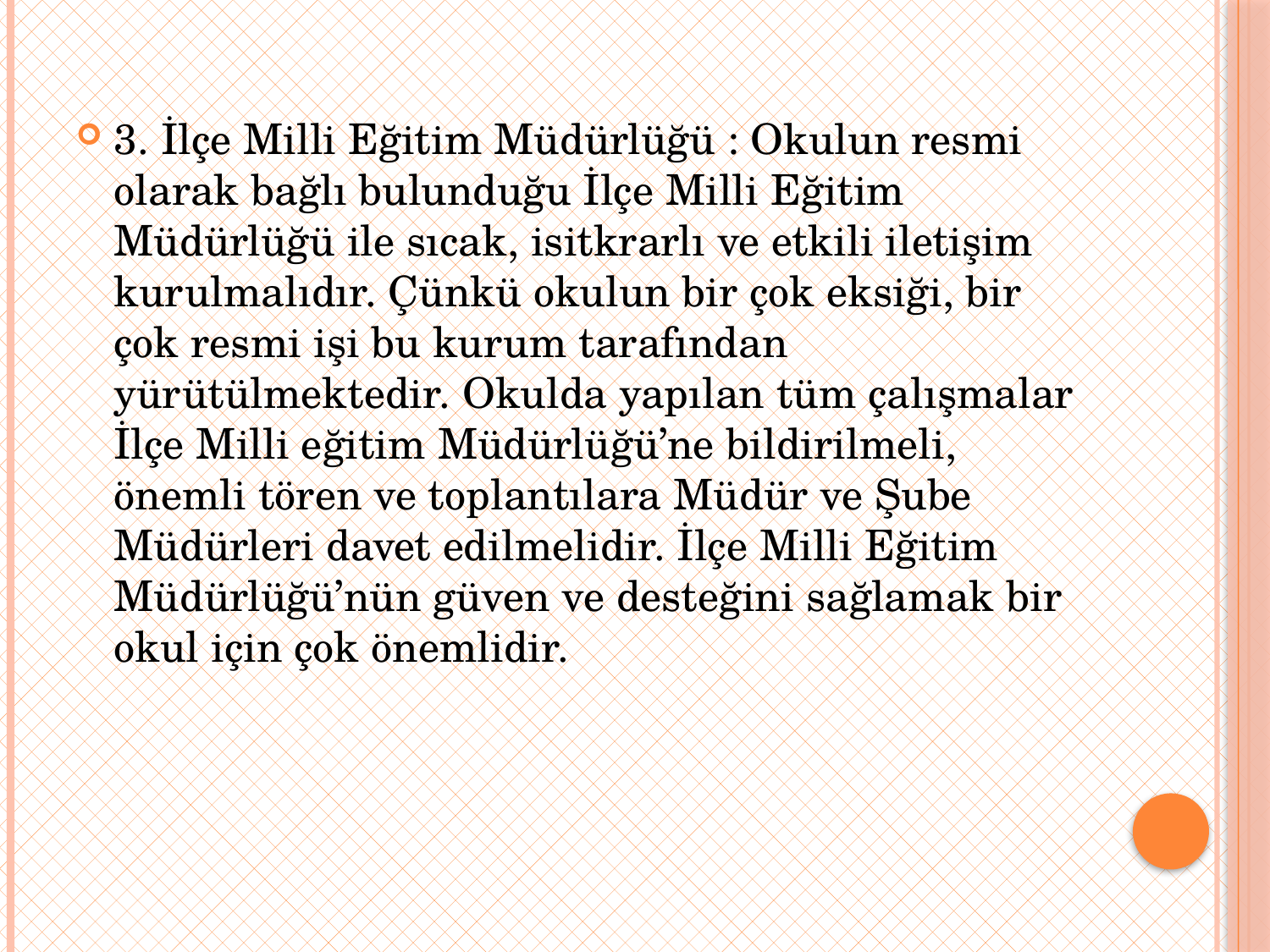

3. İlçe Milli Eğitim Müdürlüğü : Okulun resmi olarak bağlı bulunduğu İlçe Milli Eğitim Müdürlüğü ile sıcak, isitkrarlı ve etkili iletişim kurulmalıdır. Çünkü okulun bir çok eksiği, bir çok resmi işi bu kurum tarafından yürütülmektedir. Okulda yapılan tüm çalışmalar İlçe Milli eğitim Müdürlüğü’ne bildirilmeli, önemli tören ve toplantılara Müdür ve Şube Müdürleri davet edilmelidir. İlçe Milli Eğitim Müdürlüğü’nün güven ve desteğini sağlamak bir okul için çok önemlidir.